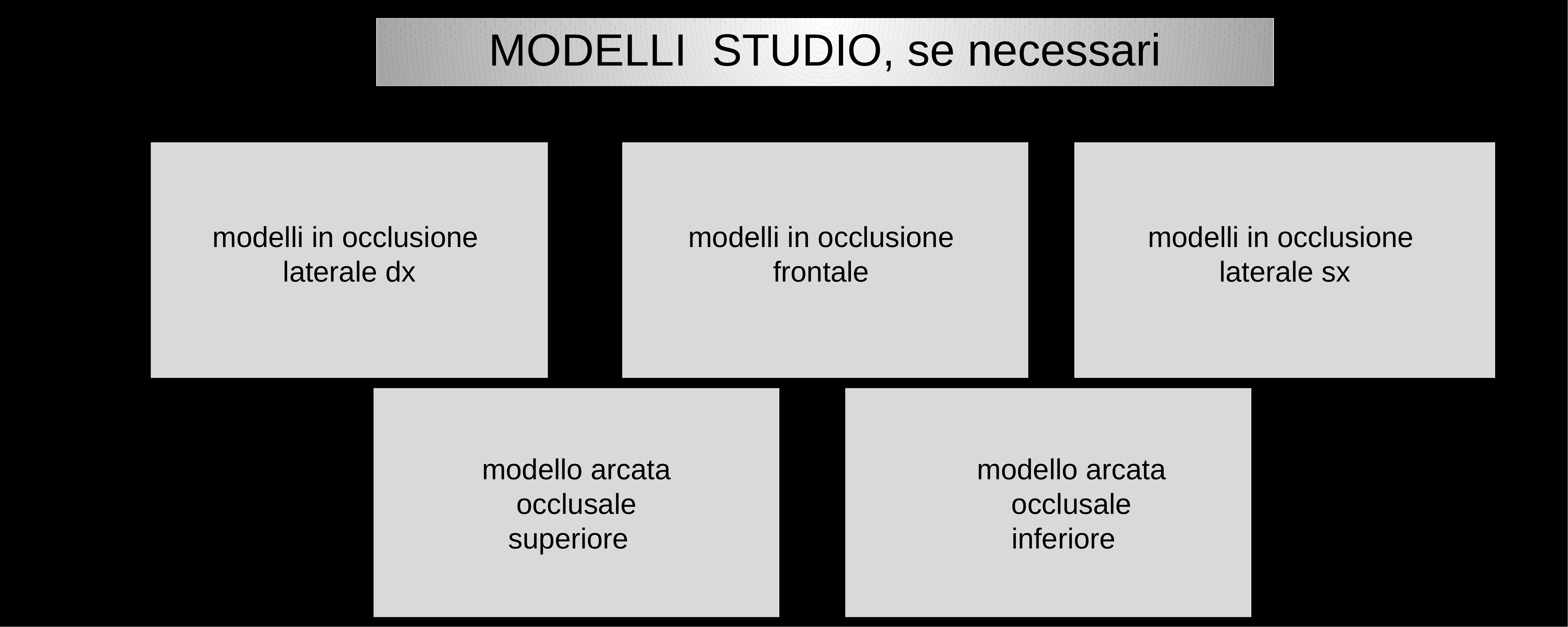

MODELLI  STUDIO, se necessari

modelli in occlusione
laterale dx
modelli in occlusione
frontale
modelli in occlusione
laterale sx

 modello arcata
occlusale
superiore
modello arcata
occlusale
inferiore